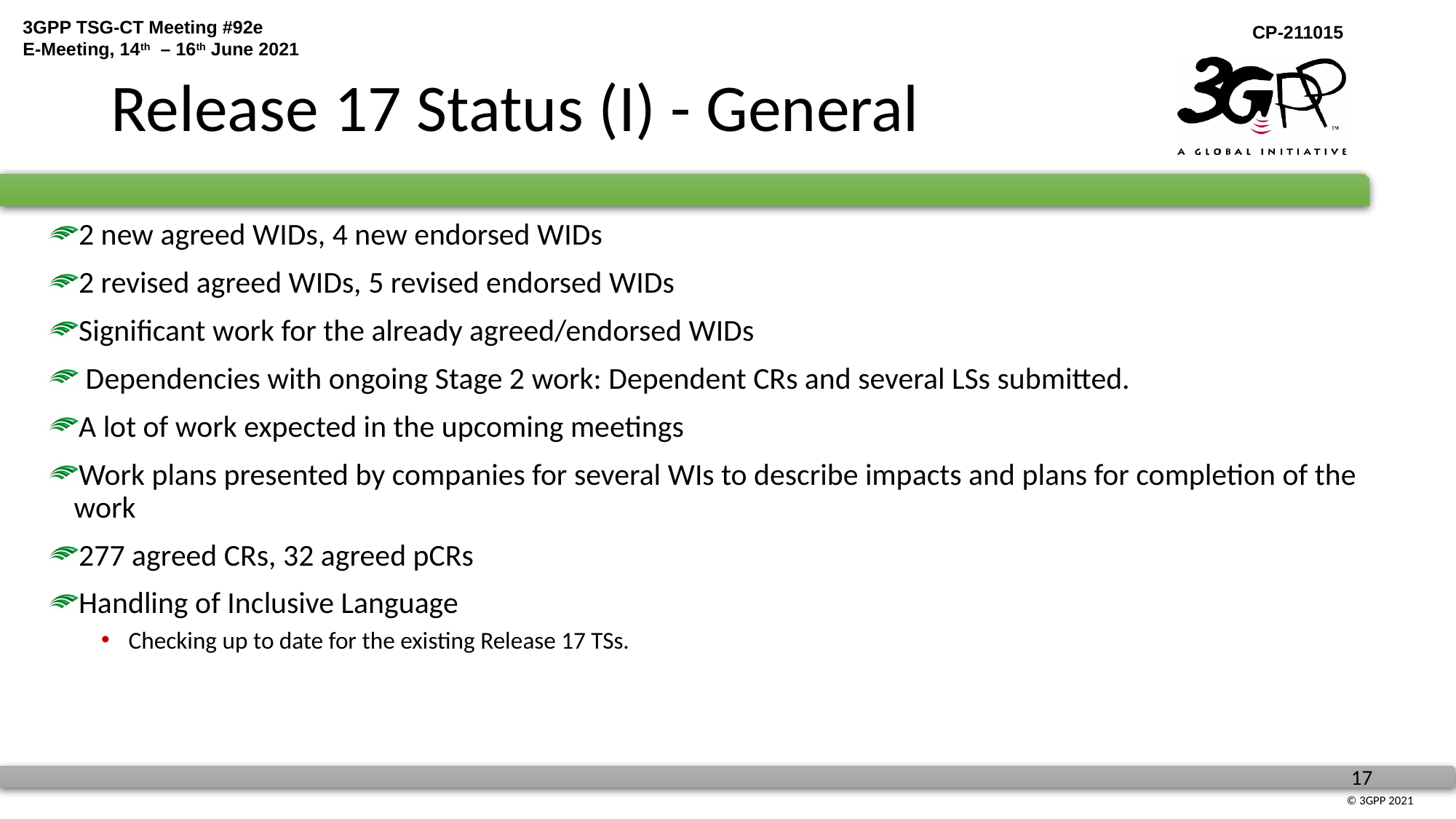

# Release 17 Status (I) - General
2 new agreed WIDs, 4 new endorsed WIDs
2 revised agreed WIDs, 5 revised endorsed WIDs
Significant work for the already agreed/endorsed WIDs
 Dependencies with ongoing Stage 2 work: Dependent CRs and several LSs submitted.
A lot of work expected in the upcoming meetings
Work plans presented by companies for several WIs to describe impacts and plans for completion of the work
277 agreed CRs, 32 agreed pCRs
Handling of Inclusive Language
Checking up to date for the existing Release 17 TSs.